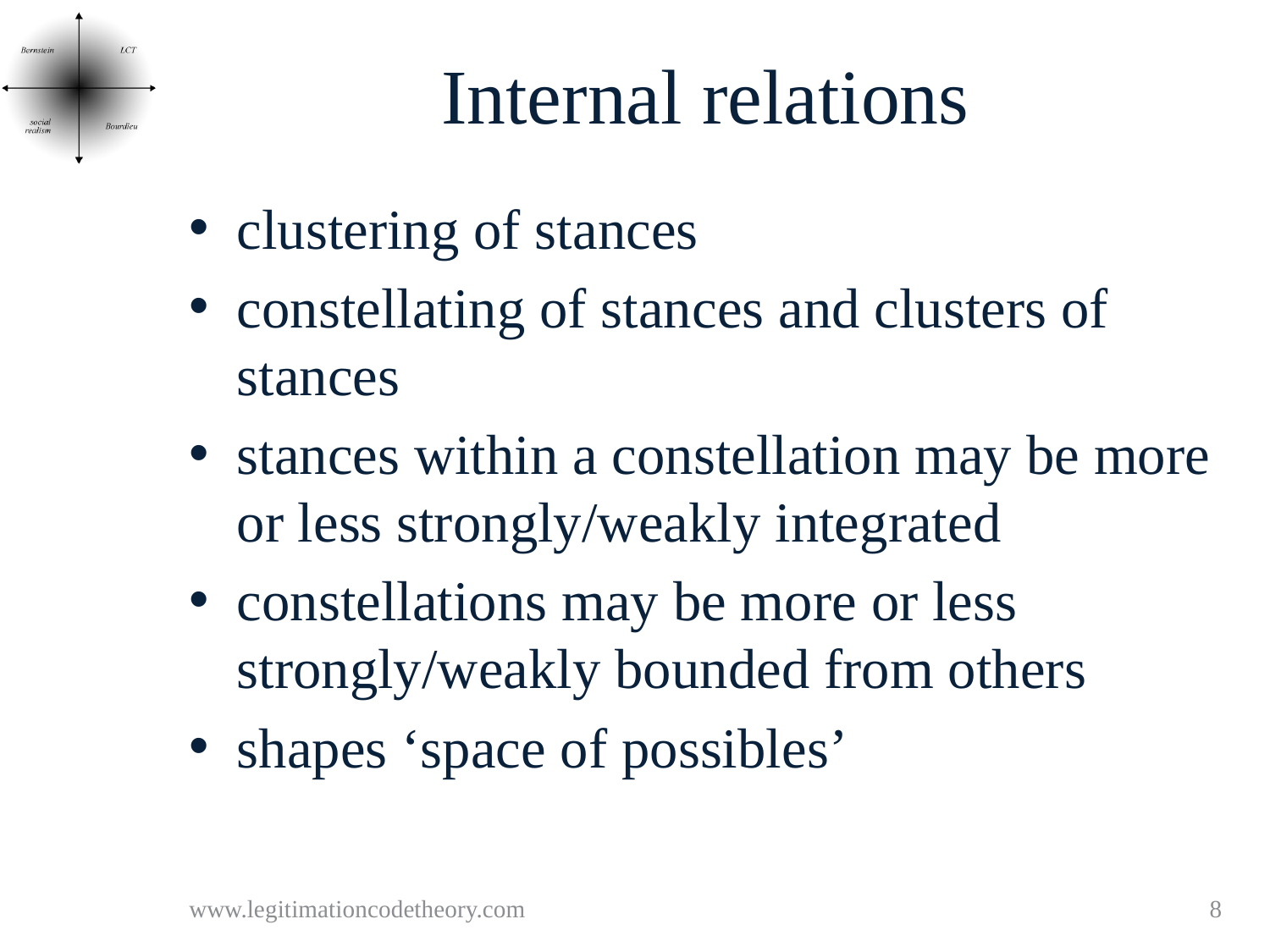

# Internal relations

clustering of stances
constellating of stances and clusters of stances
stances within a constellation may be more or less strongly/weakly integrated
constellations may be more or less strongly/weakly bounded from others
shapes ‘space of possibles’
www.legitimationcodetheory.com
8